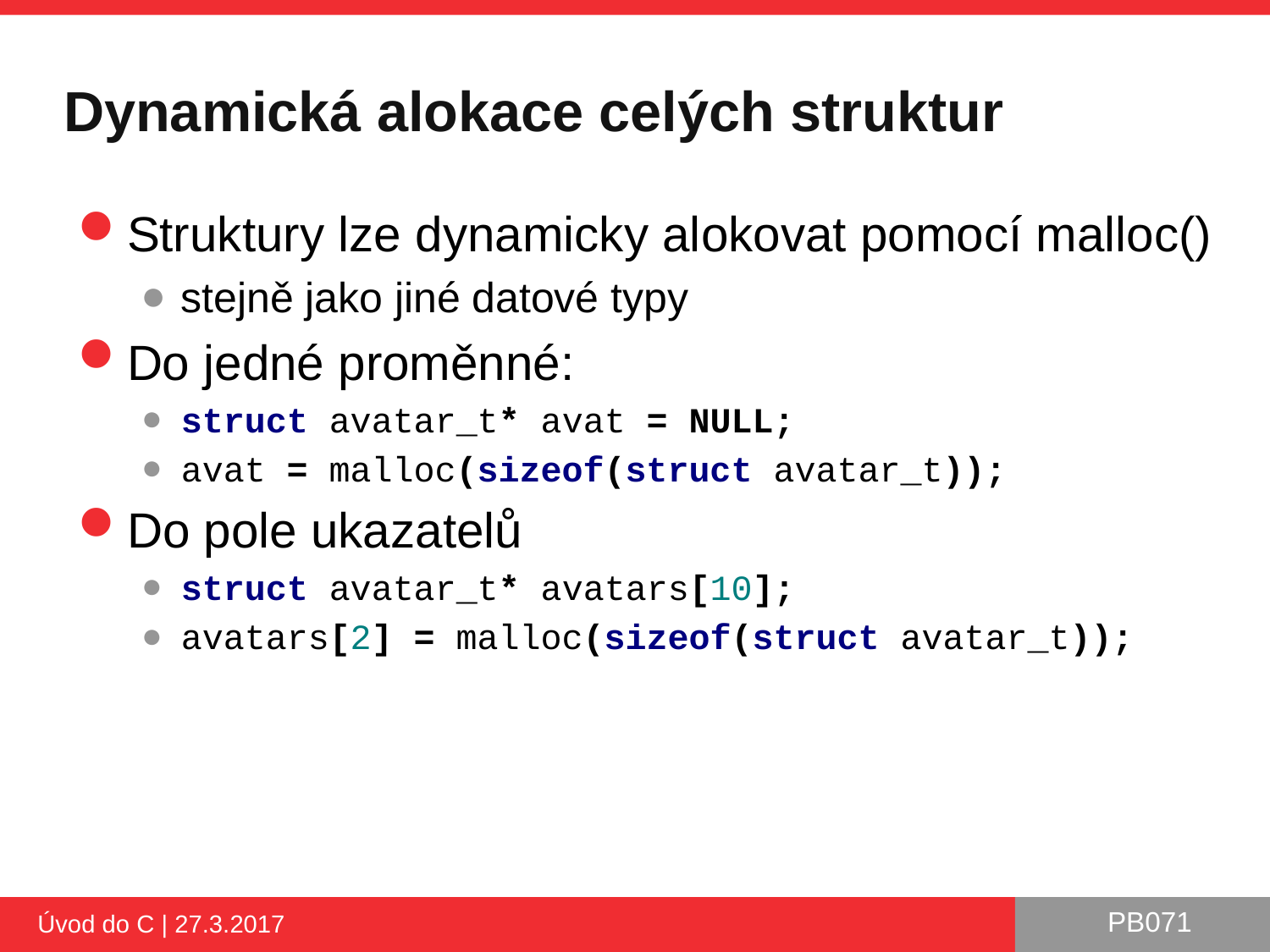

# Dynamická alokace celých struktur
Struktury lze dynamicky alokovat pomocí malloc()
stejně jako jiné datové typy
Do jedné proměnné:
struct avatar_t* avat = NULL;
avat = malloc(sizeof(struct avatar_t));
Do pole ukazatelů
struct avatar_t* avatars[10];
avatars[2] = malloc(sizeof(struct avatar_t));
Úvod do C | 27.3.2017